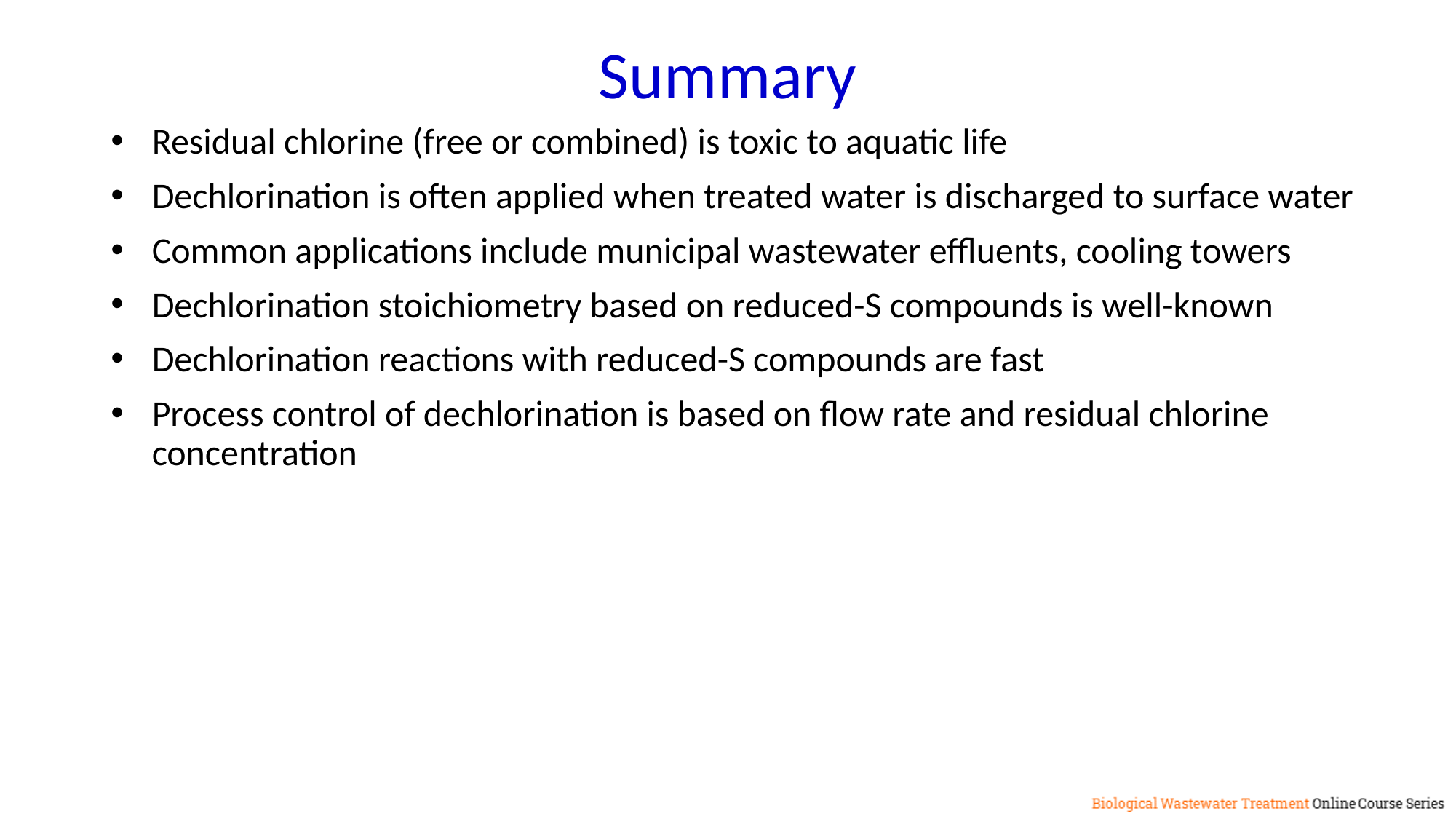

Summary
Residual chlorine (free or combined) is toxic to aquatic life
Dechlorination is often applied when treated water is discharged to surface water
Common applications include municipal wastewater effluents, cooling towers
Dechlorination stoichiometry based on reduced-S compounds is well-known
Dechlorination reactions with reduced-S compounds are fast
Process control of dechlorination is based on flow rate and residual chlorine concentration